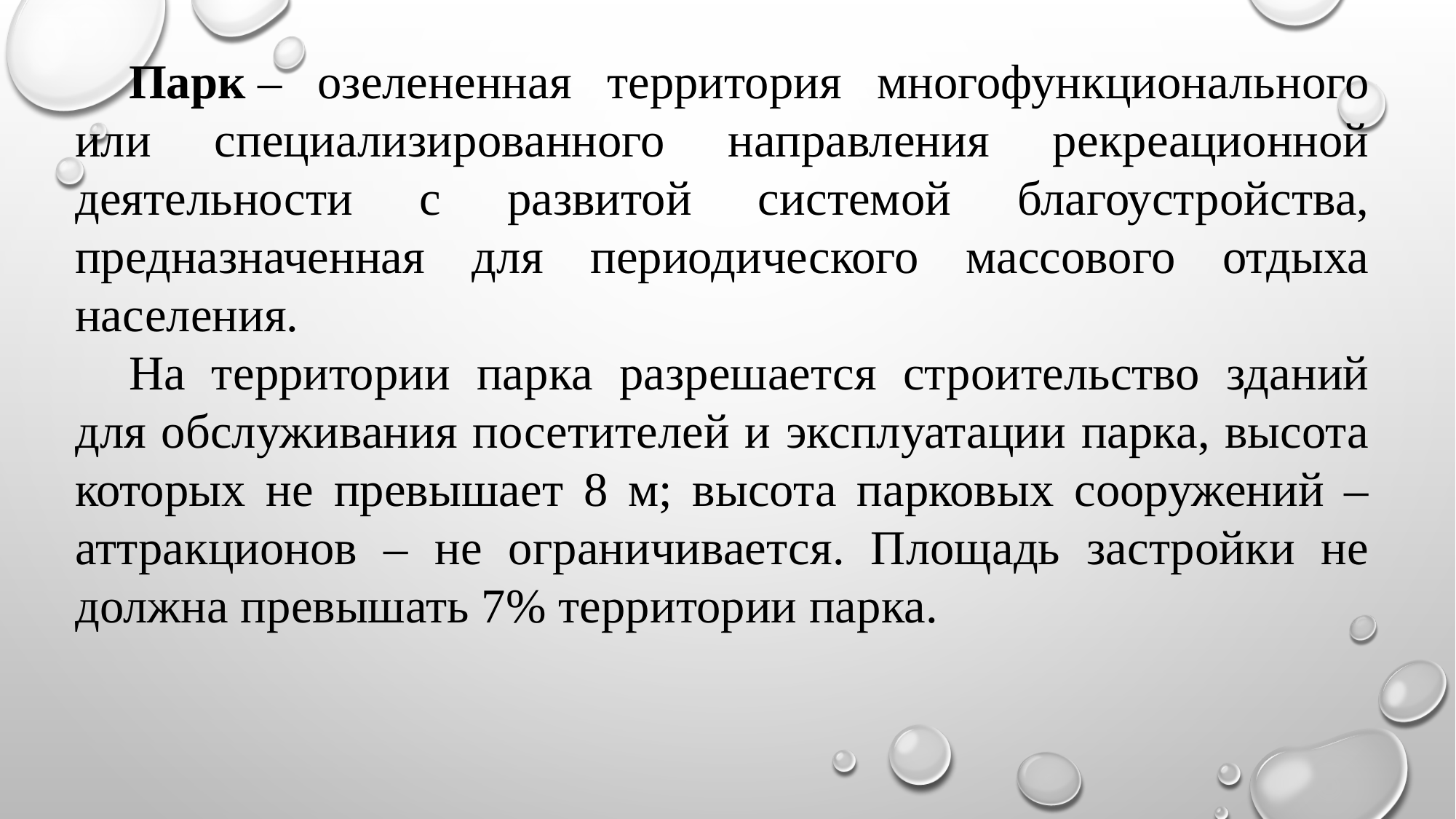

Парк – озелененная территория многофункционального или специализированного направления рекреационной деятельности с развитой системой благоустройства, предназначенная для периодического массового отдыха населения.
На территории парка разрешается строительство зданий для обслуживания посетителей и эксплуатации парка, высота которых не превышает 8 м; высота парковых сооружений – аттракционов – не ограничивается. Площадь застройки не должна превышать 7% территории парка.